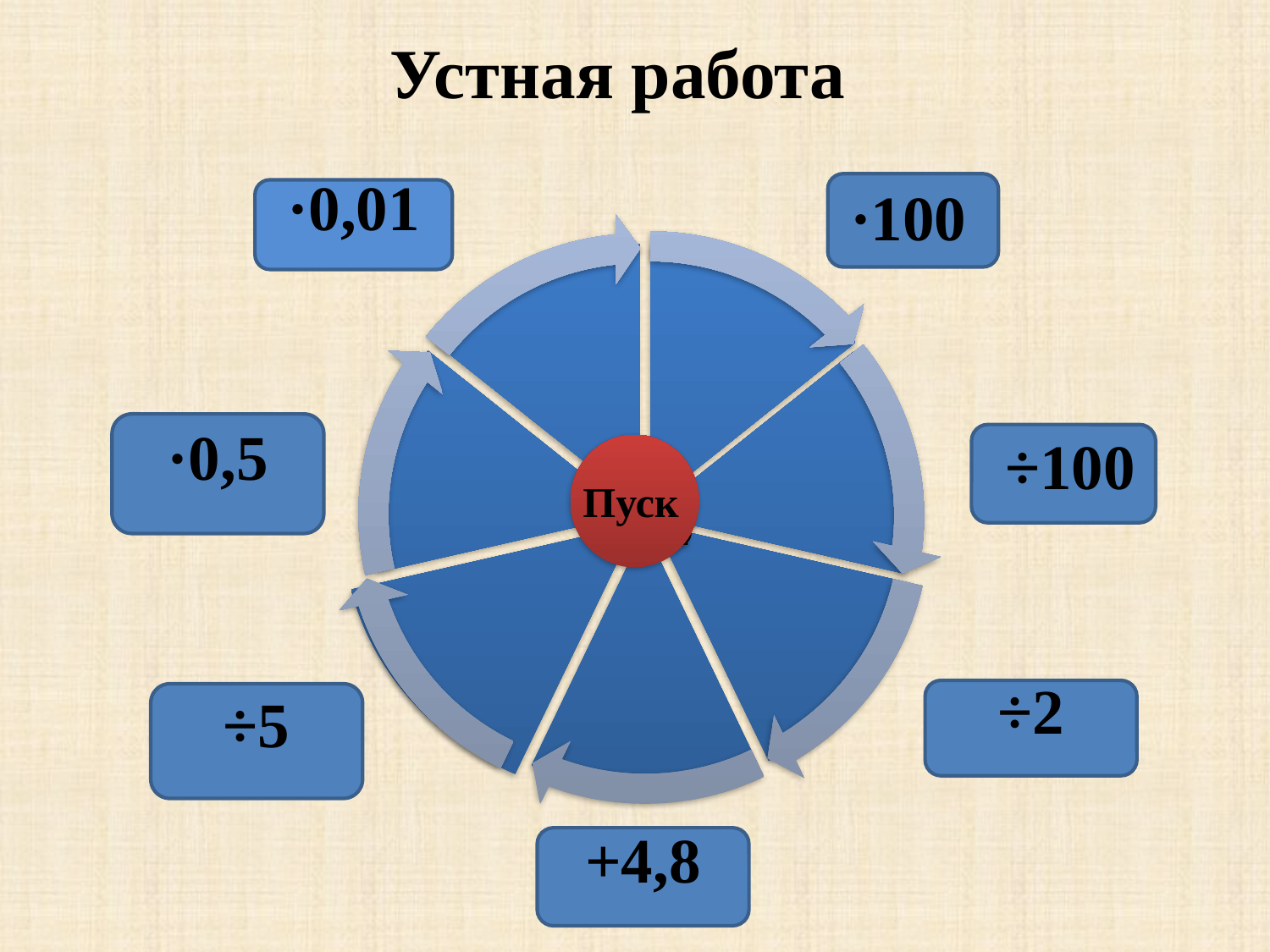

Устная работа
·100

·0,01

0,052
    7
1,5
6,4
0,32
45
 25

·0,5

÷100

Пуск
÷2

÷5

+4,8